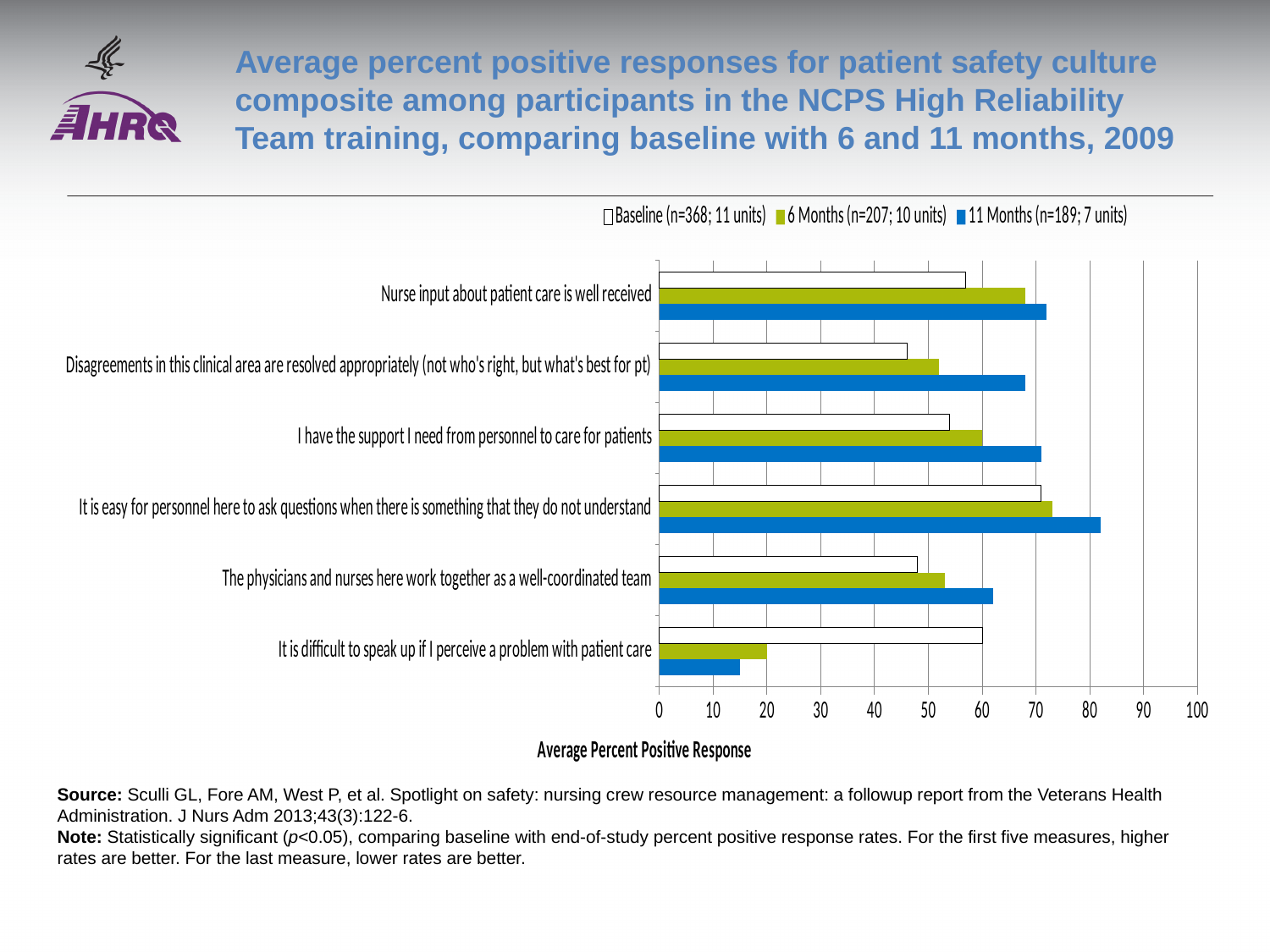

# Average percent positive responses for patient safety culture composite among participants in the NCPS High Reliability Team training, comparing baseline with 6 and 11 months, 2009

### Chart

| Category | 11 Months (n=189; 7 units) | 6 Months (n=207; 10 units) | Baseline (n=368; 11 units) |
|---|---|---|---|
| It is difficult to speak up if I perceive a problem with patient care | 15.0 | 20.0 | 60.0 |
| The physicians and nurses here work together as a well-coordinated team | 62.0 | 53.0 | 48.0 |
| It is easy for personnel here to ask questions when there is something that they do not understand | 82.0 | 73.0 | 71.0 |
| I have the support I need from personnel to care for patients | 71.0 | 60.0 | 54.0 |
| Disagreements in this clinical area are resolved appropriately (not who's right, but what's best for pt) | 68.0 | 52.0 | 46.0 |
| Nurse input about patient care is well received | 72.0 | 68.0 | 57.0 |
Source: Sculli GL, Fore AM, West P, et al. Spotlight on safety: nursing crew resource management: a followup report from the Veterans Health Administration. J Nurs Adm 2013;43(3):122-6.
Note: Statistically significant (p<0.05), comparing baseline with end-of-study percent positive response rates. For the first five measures, higher rates are better. For the last measure, lower rates are better.